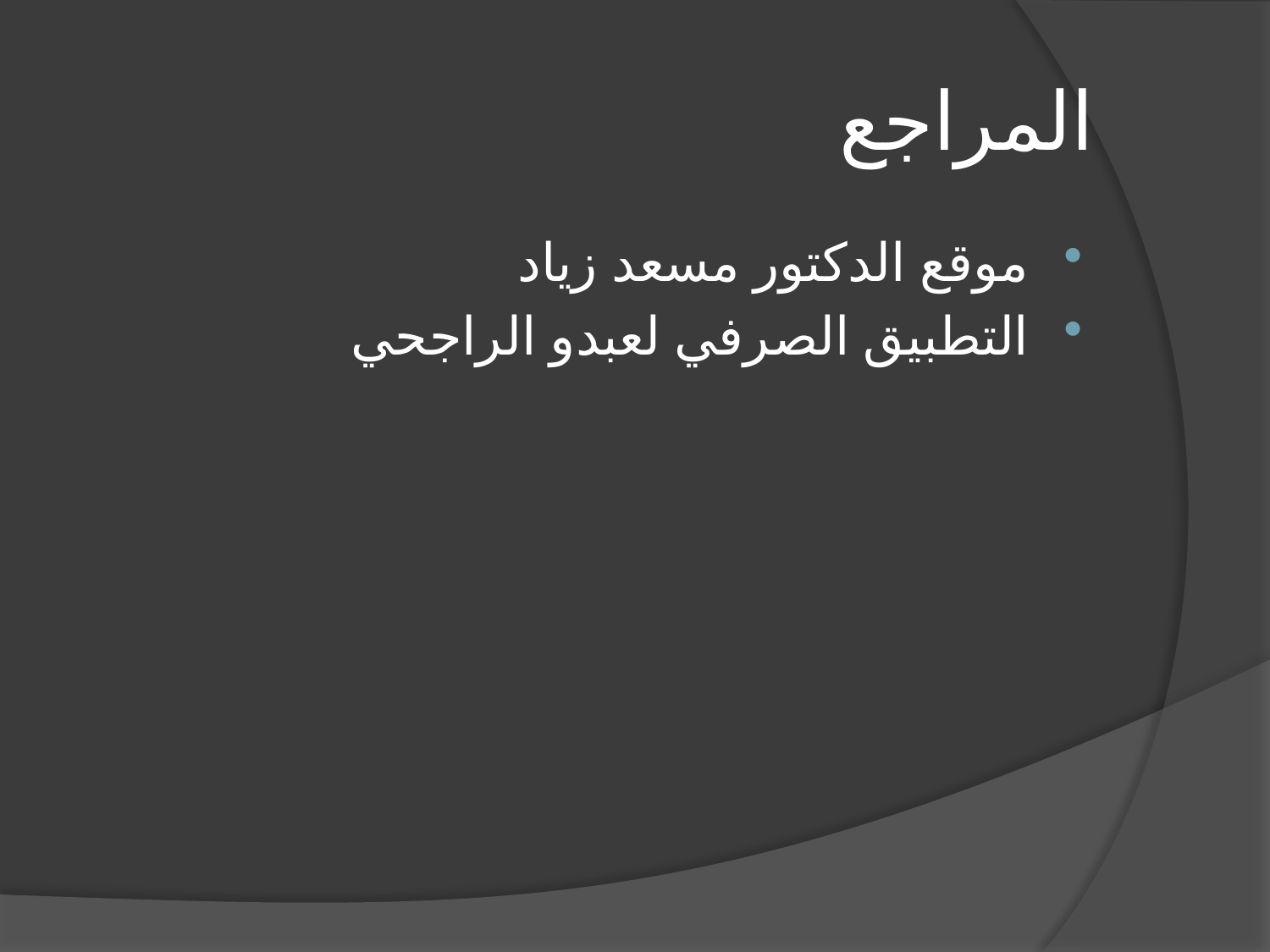

# المراجع
موقع الدكتور مسعد زياد
التطبيق الصرفي لعبدو الراجحي